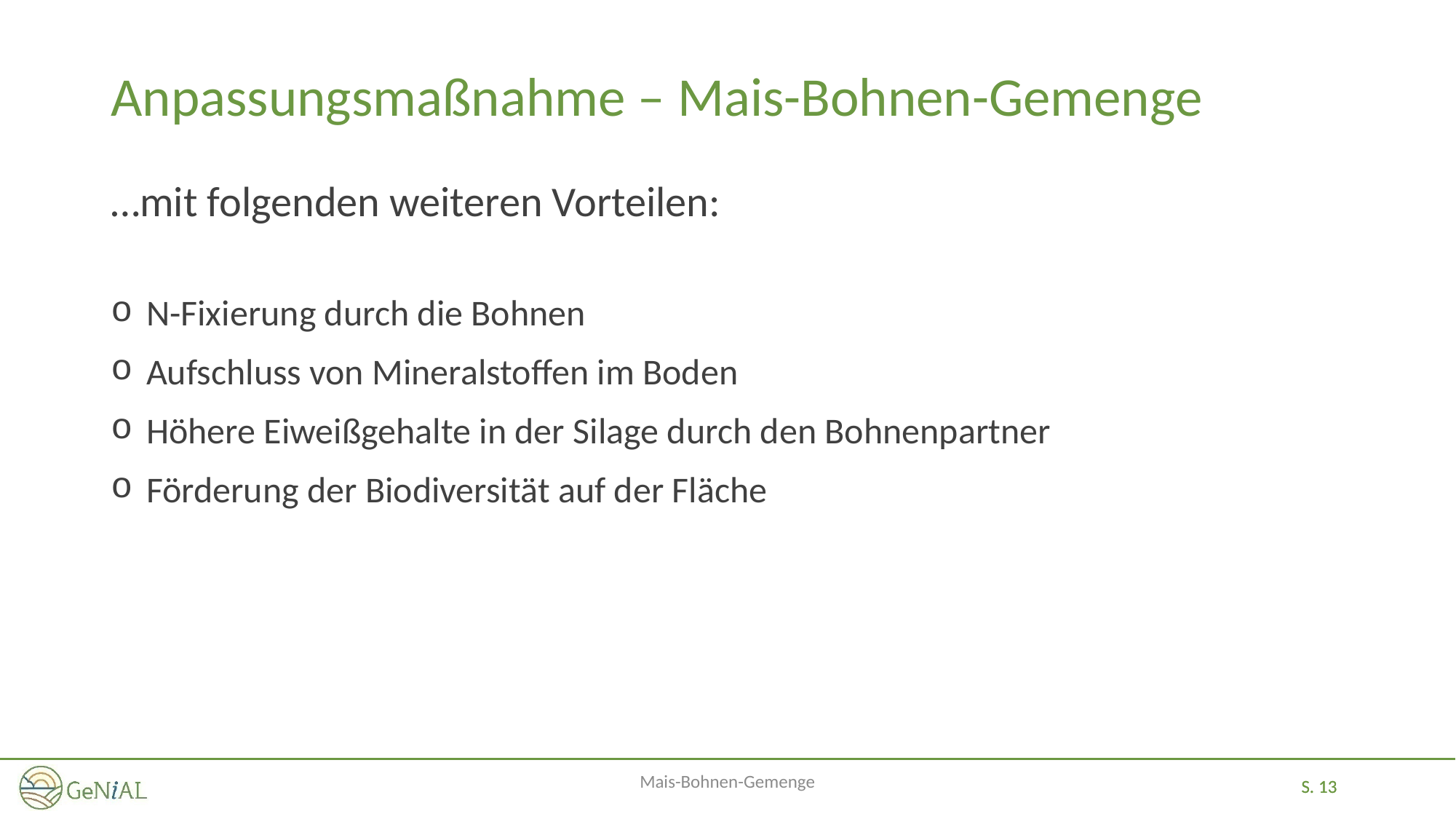

# Anpassungsmaßnahme – Mais-Bohnen-Gemenge
…mit folgenden weiteren Vorteilen:

 N-Fixierung durch die Bohnen
 Aufschluss von Mineralstoffen im Boden
 Höhere Eiweißgehalte in der Silage durch den Bohnenpartner
 Förderung der Biodiversität auf der Fläche

Mais-Bohnen-Gemenge